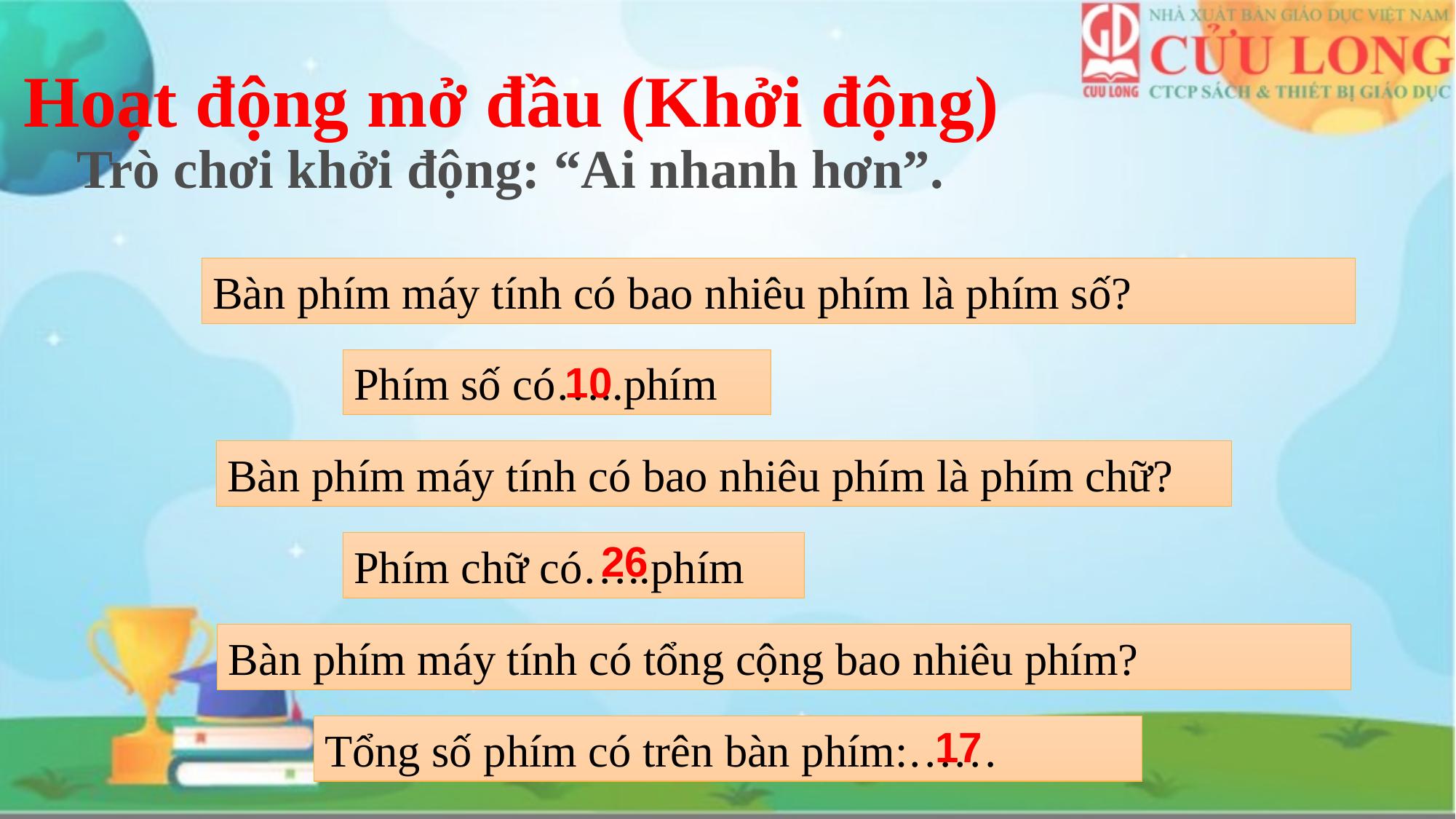

# Hoạt động mở đầu (Khởi động)
Trò chơi khởi động: “Ai nhanh hơn”.
Bàn phím máy tính có bao nhiêu phím là phím số?
Phím số có…..phím
10
Bàn phím máy tính có bao nhiêu phím là phím chữ?
26
Phím chữ có…..phím
Bàn phím máy tính có tổng cộng bao nhiêu phím?
17
Tổng số phím có trên bàn phím:……